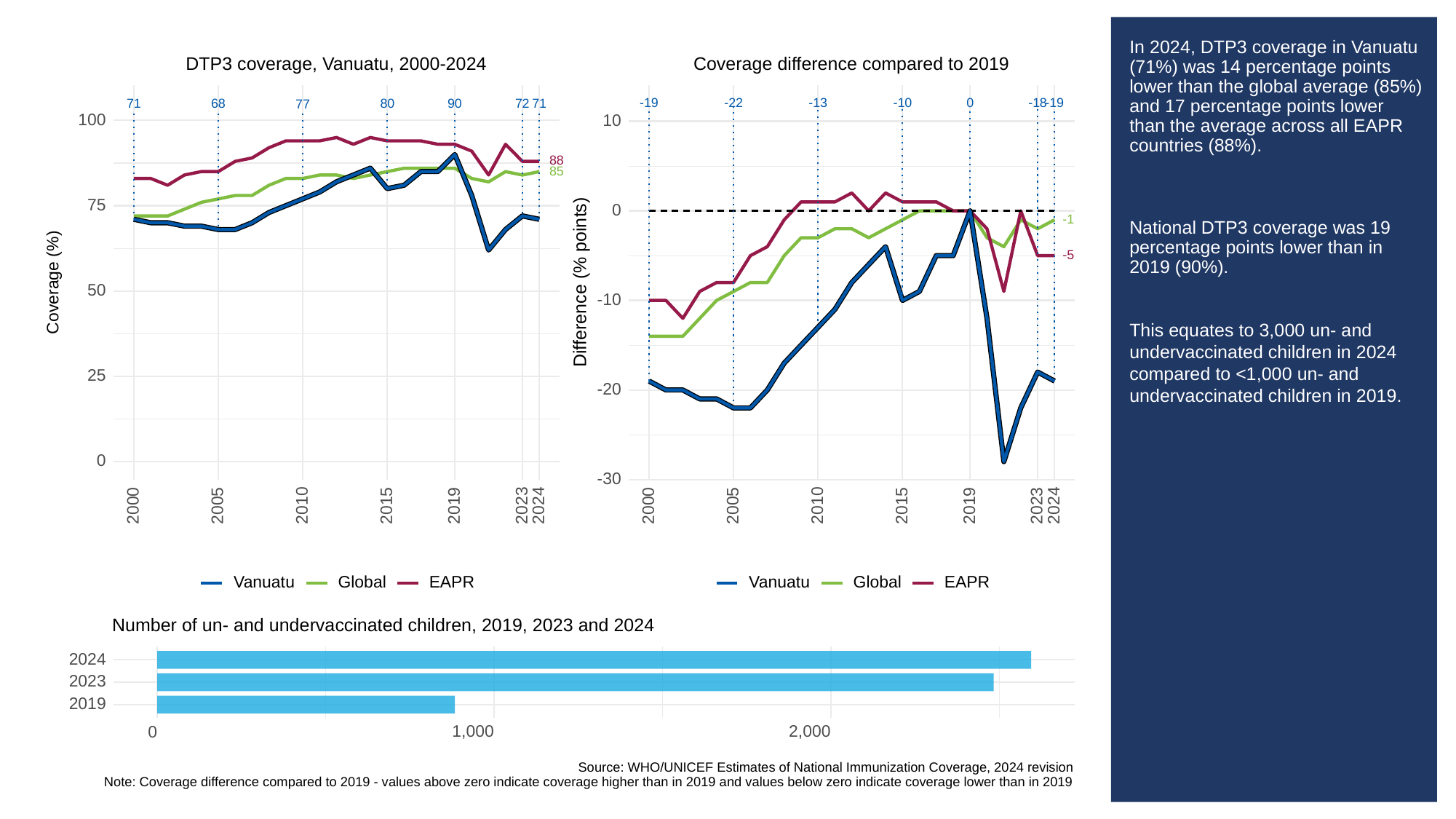

# In 2024, DTP3 coverage in Vanuatu (71%) was 14 percentage points lower than the global average (85%) and 17 percentage points lower than the average across all EAPR countries (88%).

National DTP3 coverage was 19 percentage points lower than in 2019 (90%).

This equates to 3,000 un- and undervaccinated children in 2024 compared to <1,000 un- and undervaccinated children in 2019.

Coverage difference compared to 2019
DTP3 coverage, Vanuatu, 2000-2024

-13
-19
-10
0
-18
-19
-22
68
80
90
71
72
71
77

100
10

88

85

75
0

-1

-5

Difference (% points)
Coverage (%)
50

-10

25

-20

0

-30

2023
2023
2000
2005
2010
2015
2019
2024
2000
2005
2010
2015
2019
2024
Global
Global
Vanuatu
Vanuatu
EAPR
EAPR

Number of un- and undervaccinated children, 2019, 2023 and 2024

2024

2023

2019

1,000
2,000
0
Source: WHO/UNICEF Estimates of National Immunization Coverage, 2024 revision
Note: Coverage difference compared to 2019 - values above zero indicate coverage higher than in 2019 and values below zero indicate coverage lower than in 2019